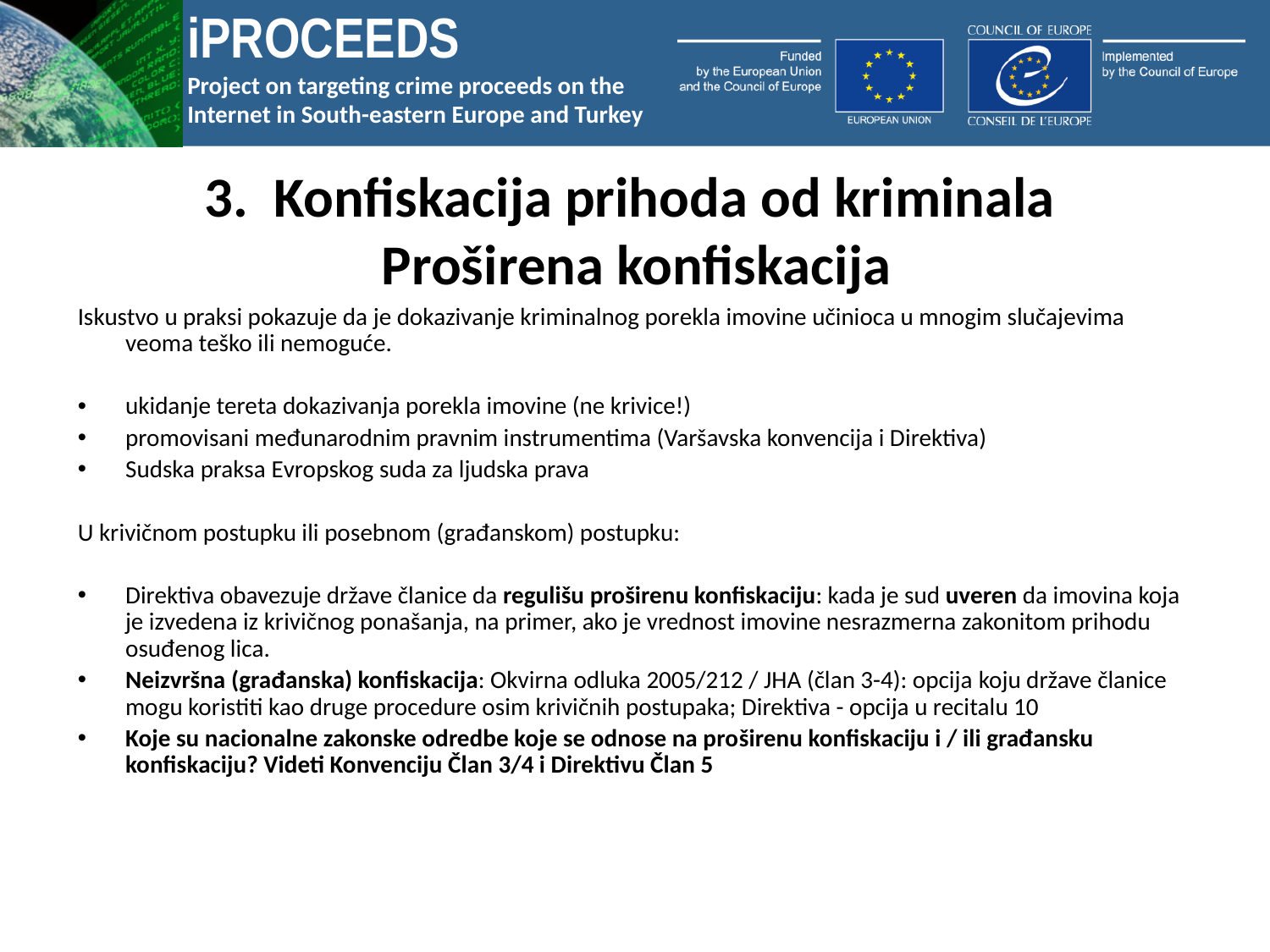

# 3.  Konfiskacija prihoda od kriminala Proširena konfiskacija
Iskustvo u praksi pokazuje da je dokazivanje kriminalnog porekla imovine učinioca u mnogim slučajevima veoma teško ili nemoguće.

ukidanje tereta dokazivanja porekla imovine (ne krivice!)
promovisani međunarodnim pravnim instrumentima (Varšavska konvencija i Direktiva)
Sudska praksa Evropskog suda za ljudska prava

U krivičnom postupku ili posebnom (građanskom) postupku:

Direktiva obavezuje države članice da regulišu proširenu konfiskaciju: kada je sud uveren da imovina koja je izvedena iz krivičnog ponašanja, na primer, ako je vrednost imovine nesrazmerna zakonitom prihodu osuđenog lica.
Neizvršna (građanska) konfiskacija: Okvirna odluka 2005/212 / JHA (član 3-4): opcija koju države članice mogu koristiti kao druge procedure osim krivičnih postupaka; Direktiva - opcija u recitalu 10
Koje su nacionalne zakonske odredbe koje se odnose na proširenu konfiskaciju i / ili građansku konfiskaciju? Videti Konvenciju Član 3/4 i Direktivu Član 5